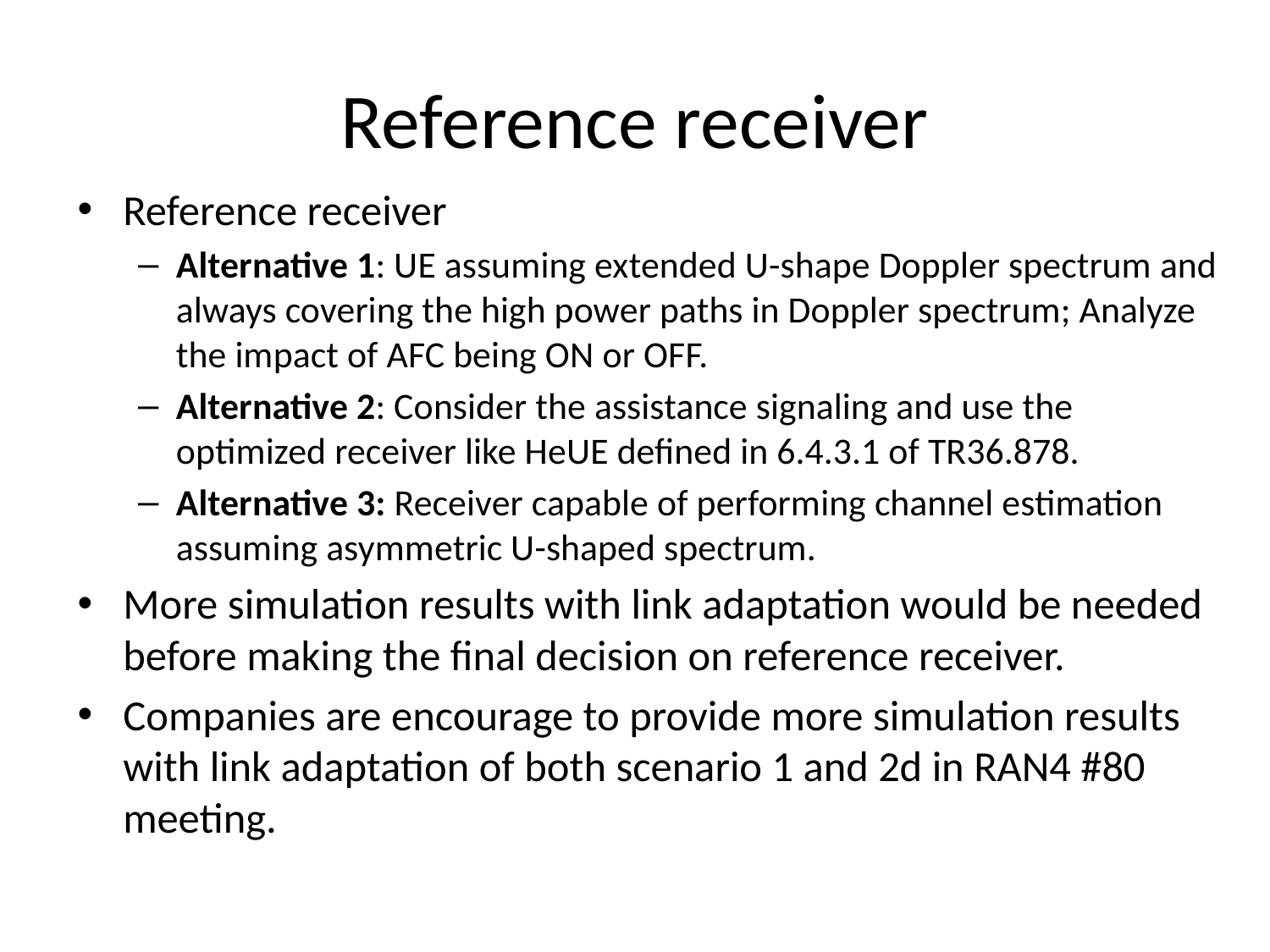

# Reference receiver
Reference receiver
Alternative 1: UE assuming extended U-shape Doppler spectrum and always covering the high power paths in Doppler spectrum; Analyze the impact of AFC being ON or OFF.
Alternative 2: Consider the assistance signaling and use the optimized receiver like HeUE defined in 6.4.3.1 of TR36.878.
Alternative 3: Receiver capable of performing channel estimation assuming asymmetric U-shaped spectrum.
More simulation results with link adaptation would be needed before making the final decision on reference receiver.
Companies are encourage to provide more simulation results with link adaptation of both scenario 1 and 2d in RAN4 #80 meeting.